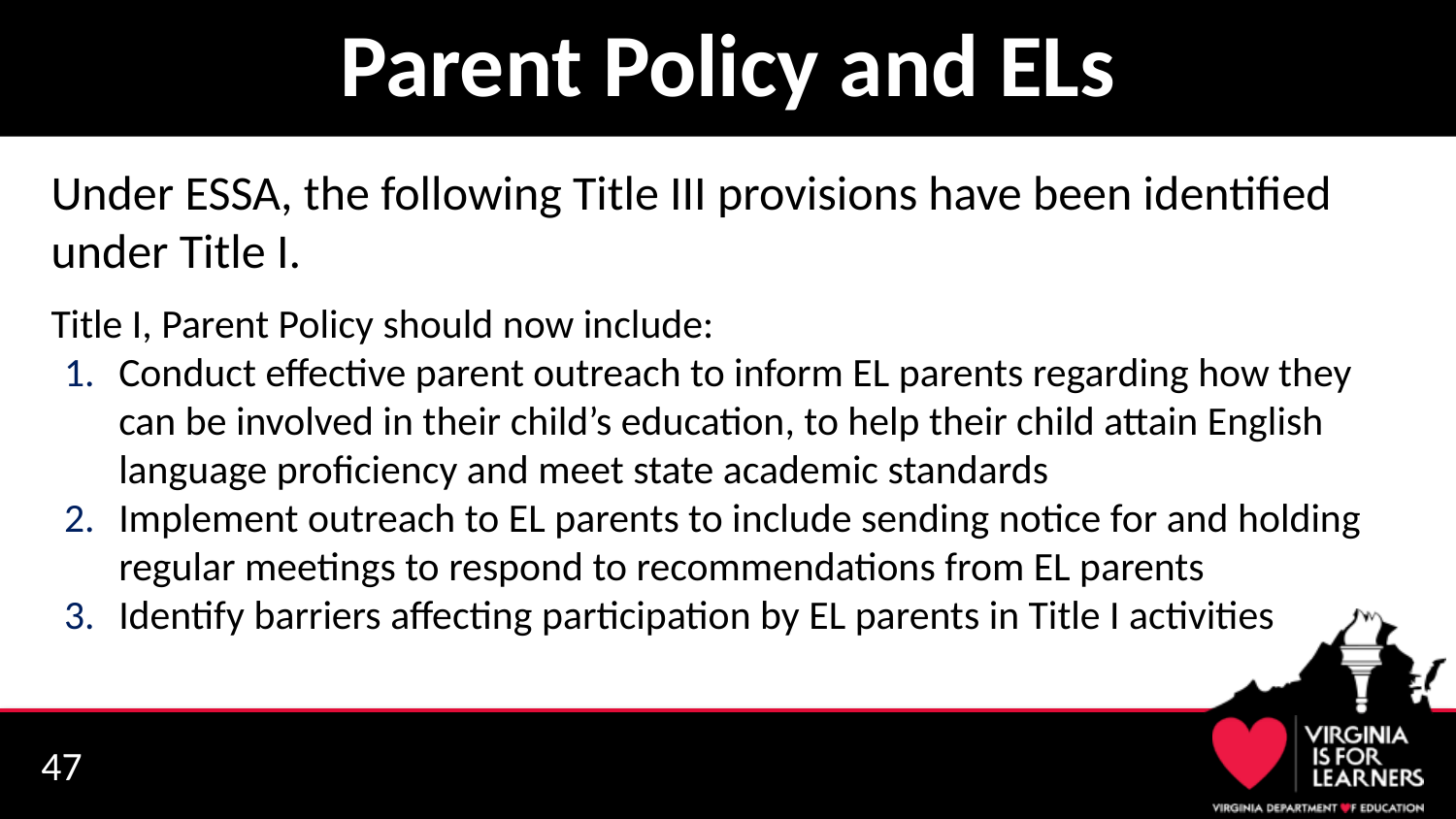

# Parent Policy and ELs
Under ESSA, the following Title III provisions have been identified under Title I.

Title I, Parent Policy should now include:
Conduct effective parent outreach to inform EL parents regarding how they can be involved in their child’s education, to help their child attain English language proficiency and meet state academic standards
Implement outreach to EL parents to include sending notice for and holding regular meetings to respond to recommendations from EL parents
Identify barriers affecting participation by EL parents in Title I activities